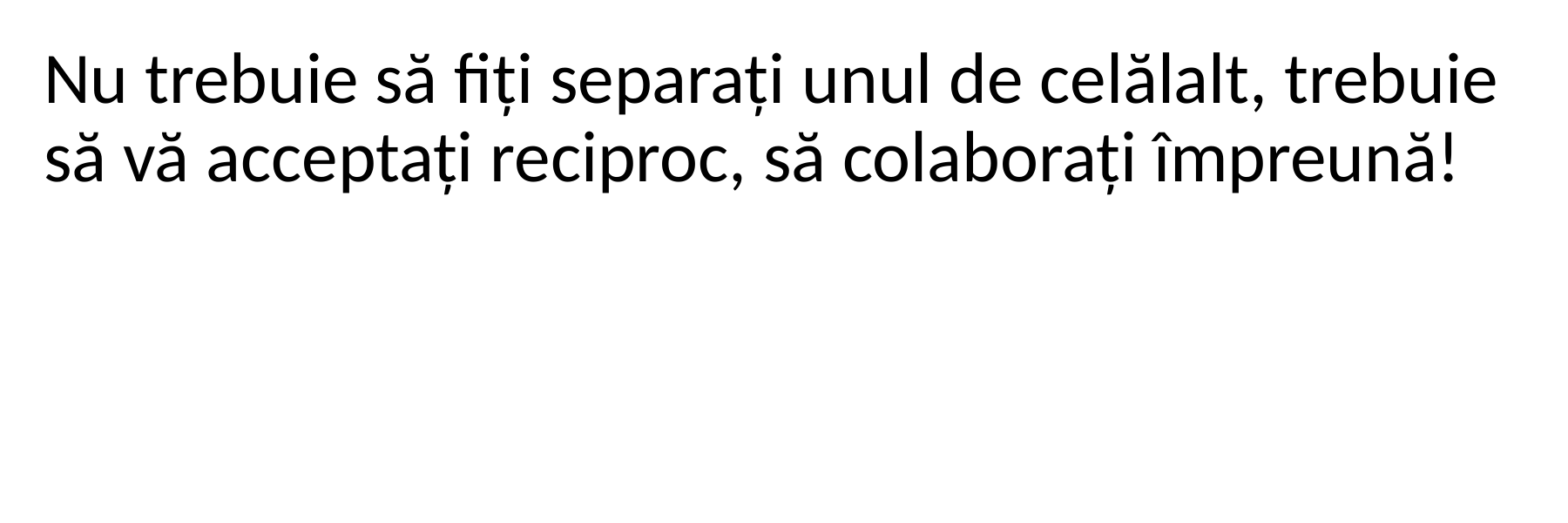

Nu trebuie să fiți separați unul de celălalt, trebuie să vă acceptați reciproc, să colaborați împreună!